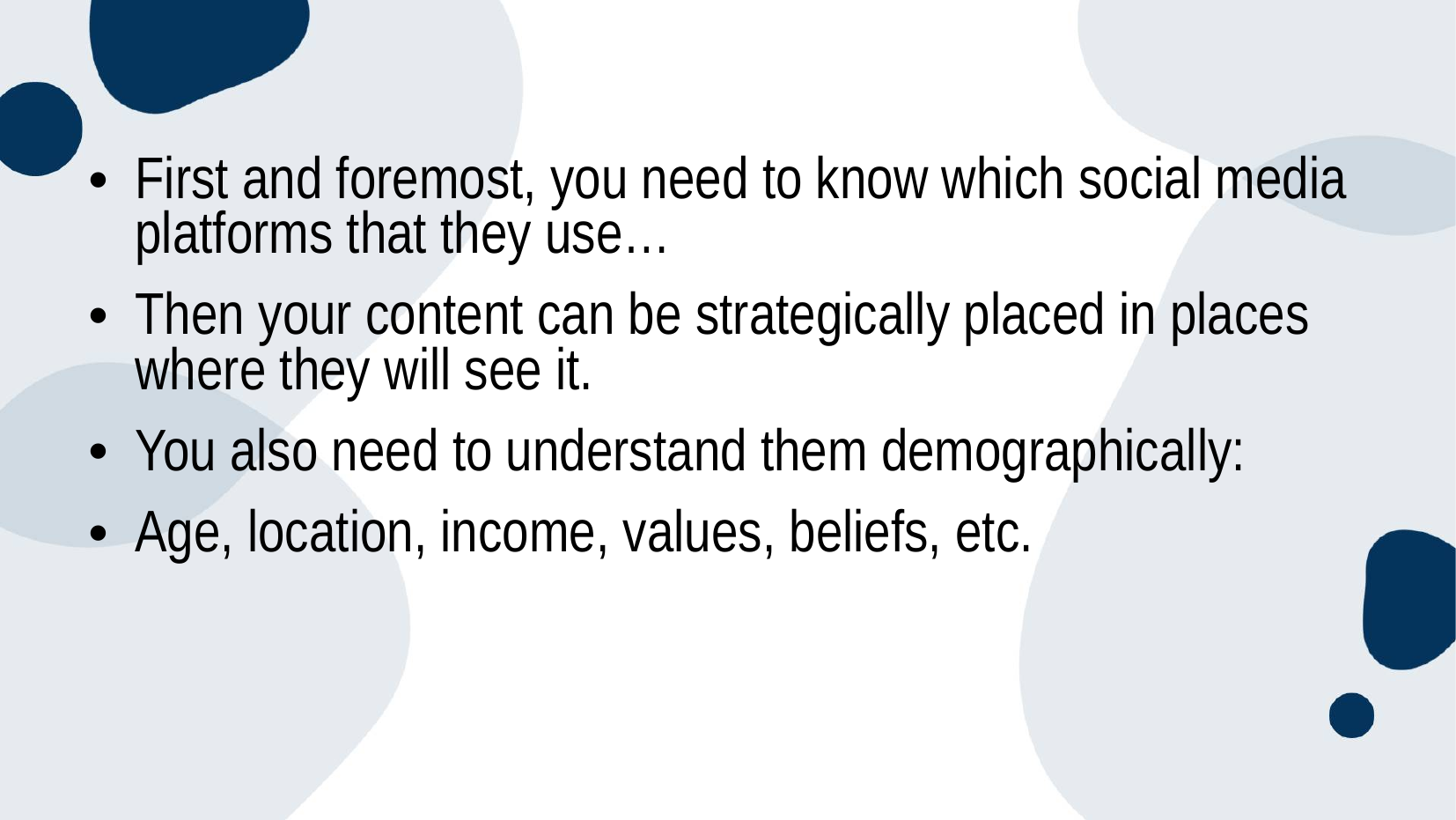

First and foremost, you need to know which social media platforms that they use…
Then your content can be strategically placed in places where they will see it.
You also need to understand them demographically:
Age, location, income, values, beliefs, etc.